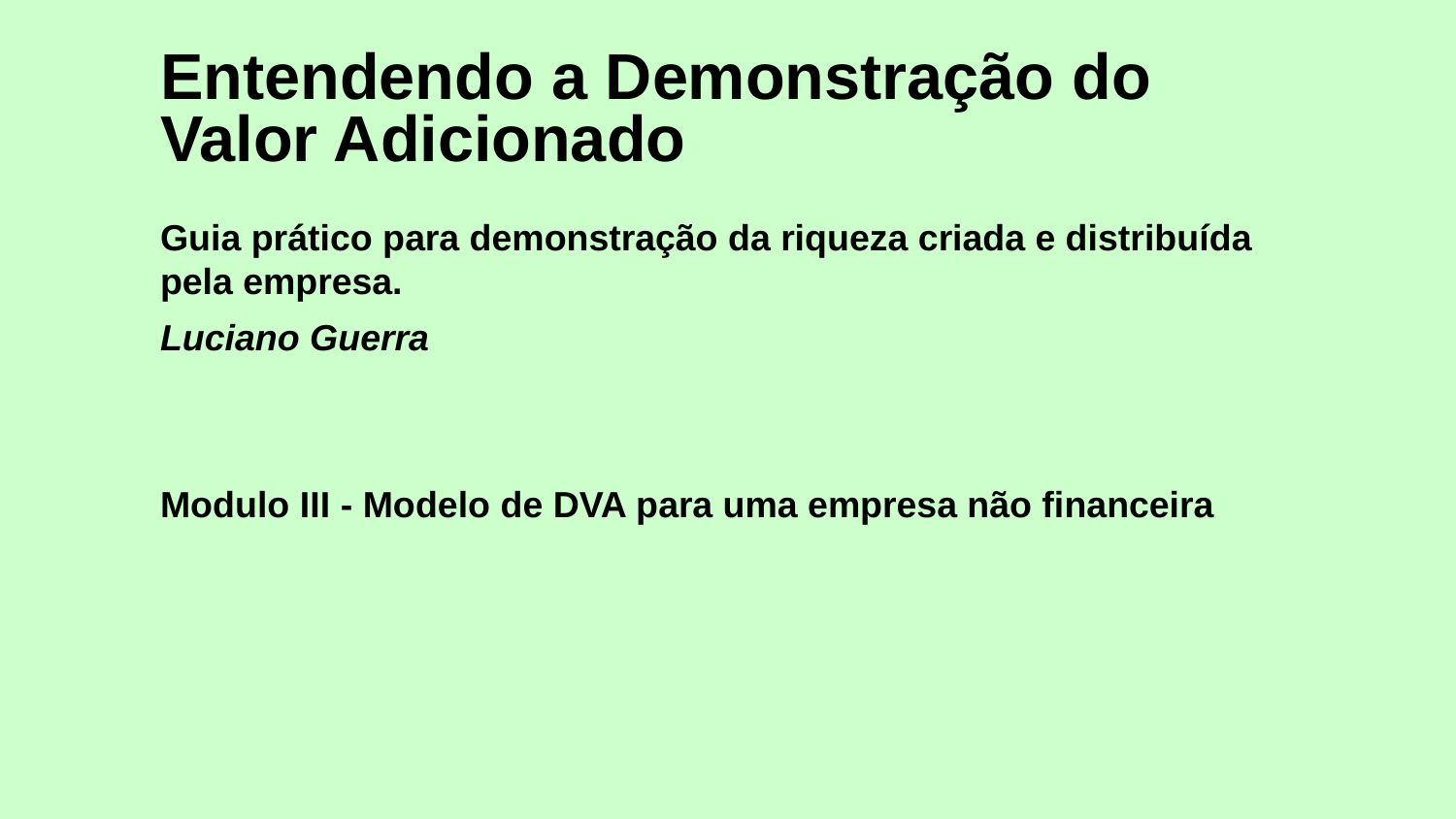

# Entendendo a Demonstração do Valor Adicionado
Guia prático para demonstração da riqueza criada e distribuída pela empresa.
Luciano Guerra

Modulo III - Modelo de DVA para uma empresa não financeira